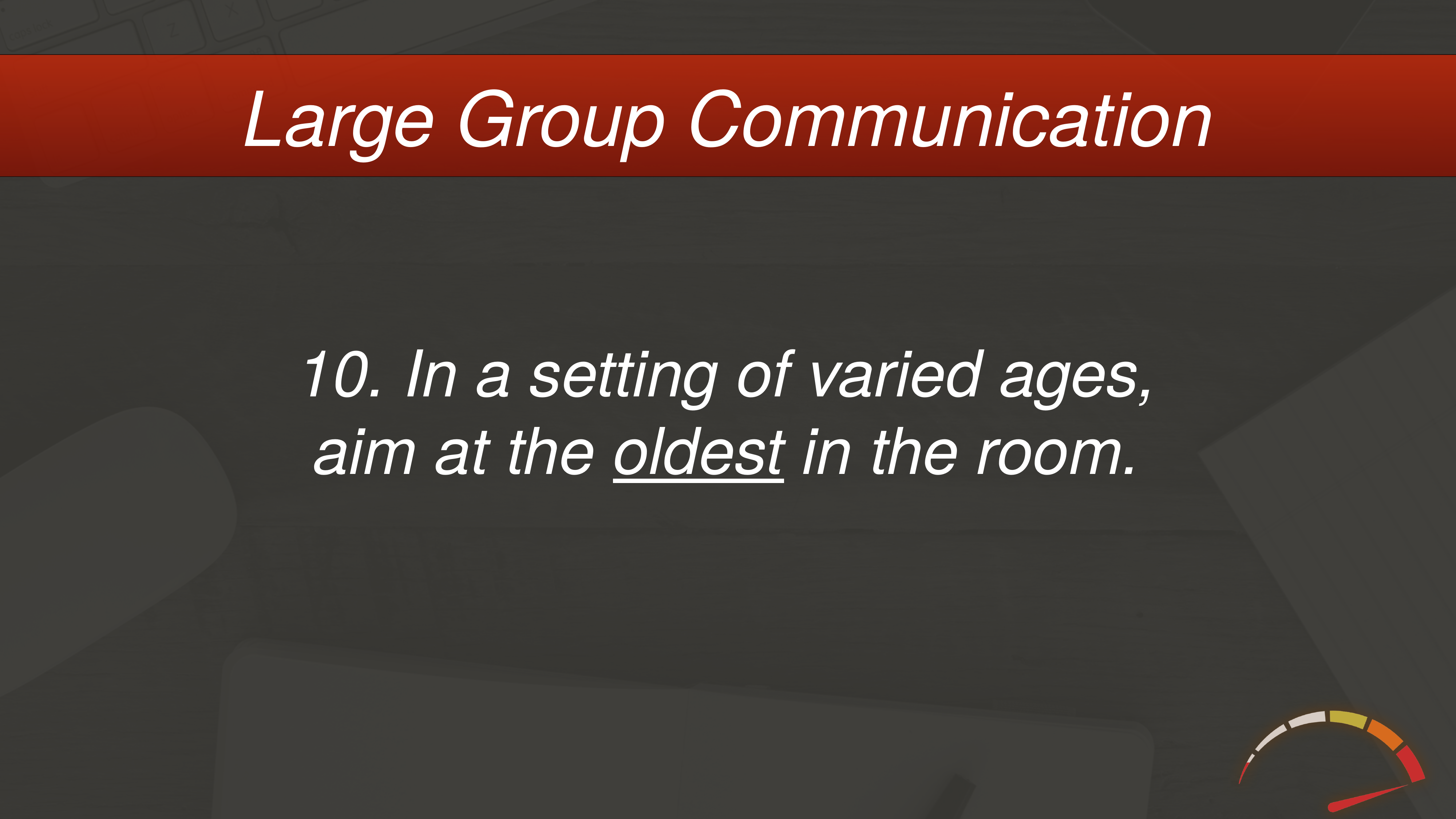

Large Group Communication
10. In a setting of varied ages, aim at the oldest in the room.